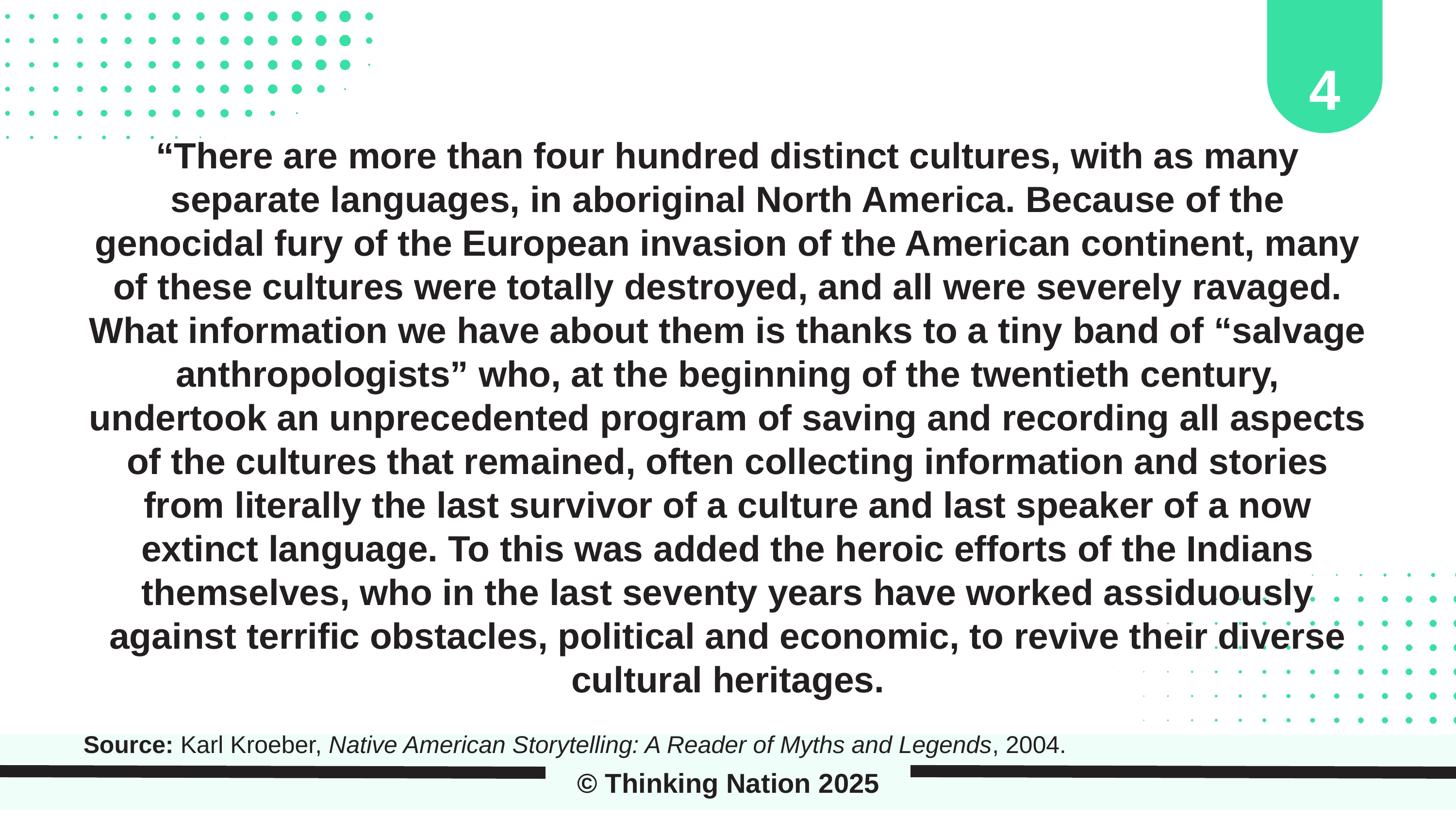

4
“There are more than four hundred distinct cultures, with as many separate languages, in aboriginal North America. Because of the genocidal fury of the European invasion of the American continent, many of these cultures were totally destroyed, and all were severely ravaged. What information we have about them is thanks to a tiny band of “salvage anthropologists” who, at the beginning of the twentieth century, undertook an unprecedented program of saving and recording all aspects of the cultures that remained, often collecting information and stories from literally the last survivor of a culture and last speaker of a now extinct language. To this was added the heroic efforts of the Indians themselves, who in the last seventy years have worked assiduously against terrific obstacles, political and economic, to revive their diverse cultural heritages.

Source: Karl Kroeber, Native American Storytelling: A Reader of Myths and Legends, 2004.

© Thinking Nation 2025